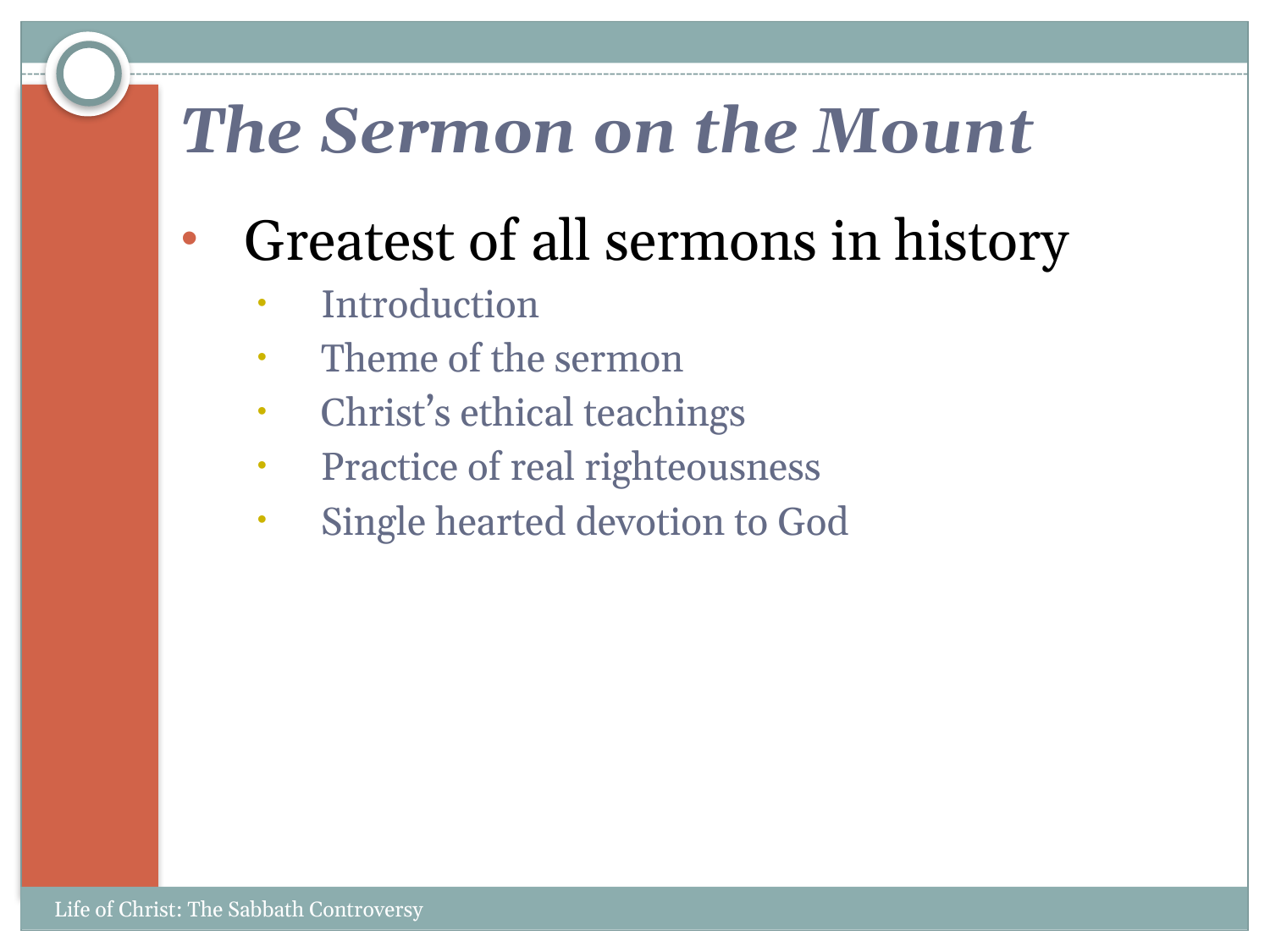

# The Sermon on the Mount
Greatest of all sermons in history
Introduction
Theme of the sermon
Christ’s ethical teachings
Practice of real righteousness
Single hearted devotion to God
Life of Christ: The Sabbath Controversy